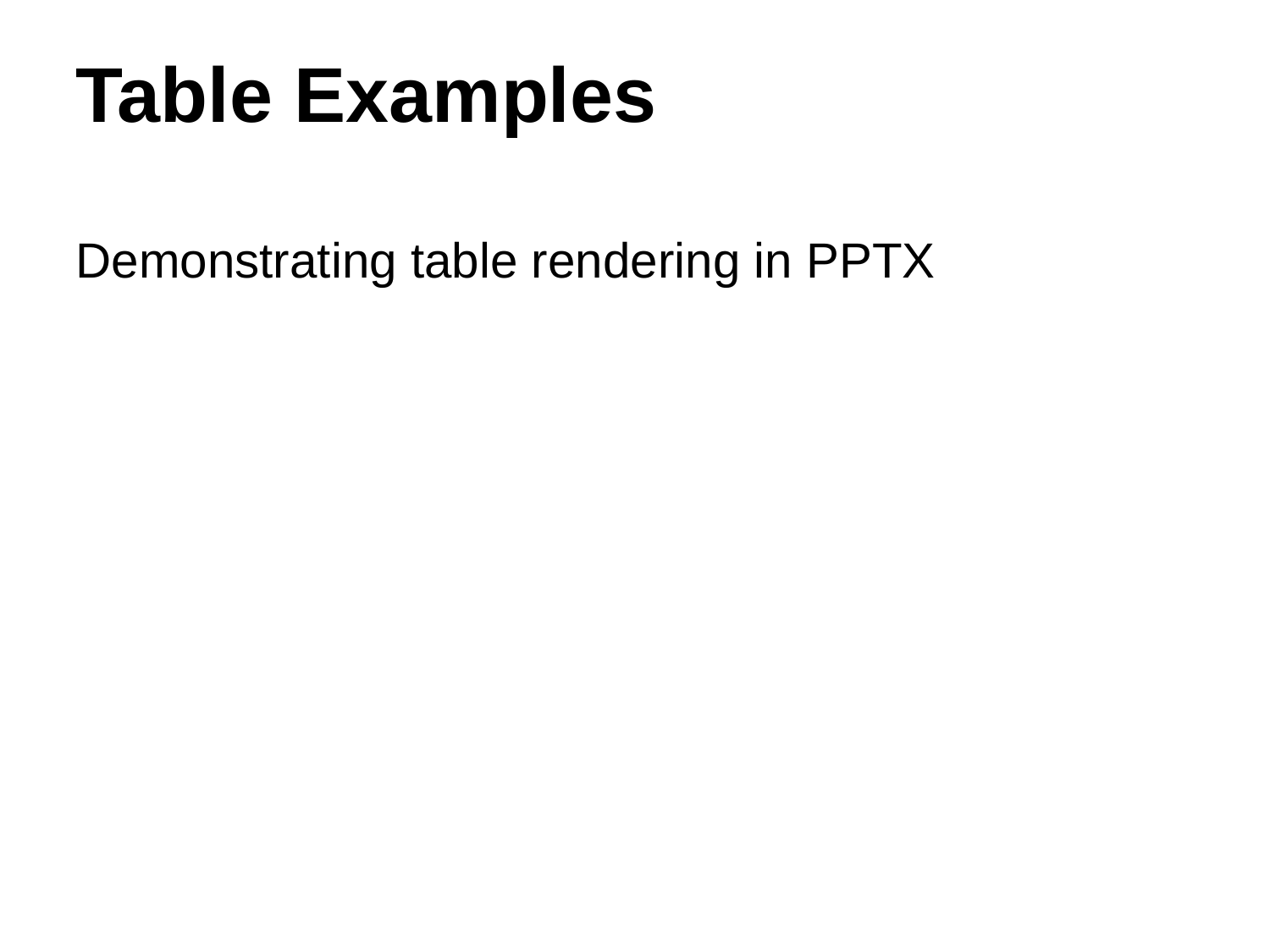

# Table Examples
Demonstrating table rendering in PPTX